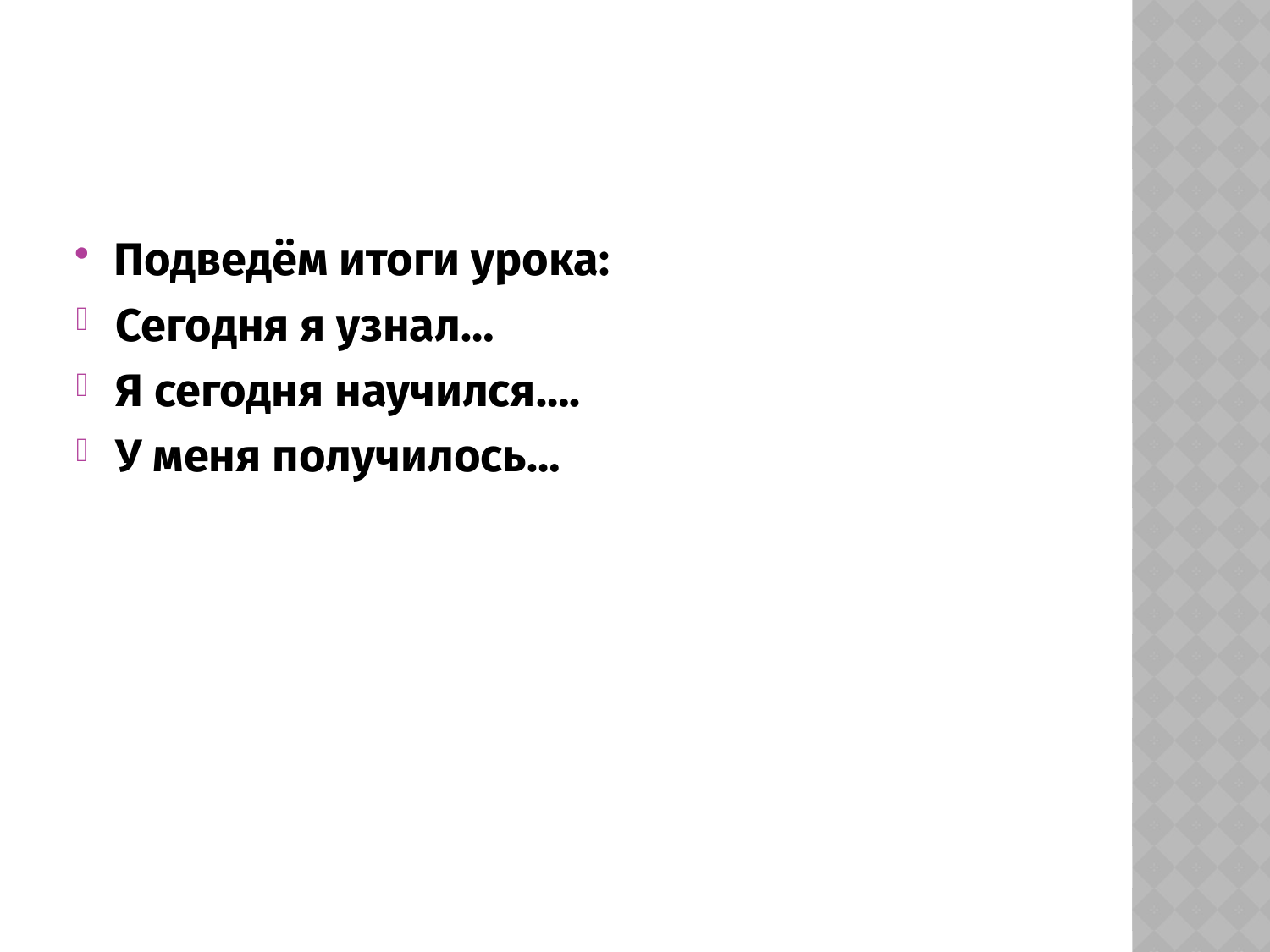

#
Подведём итоги урока:
Сегодня я узнал…
Я сегодня научился….
У меня получилось…